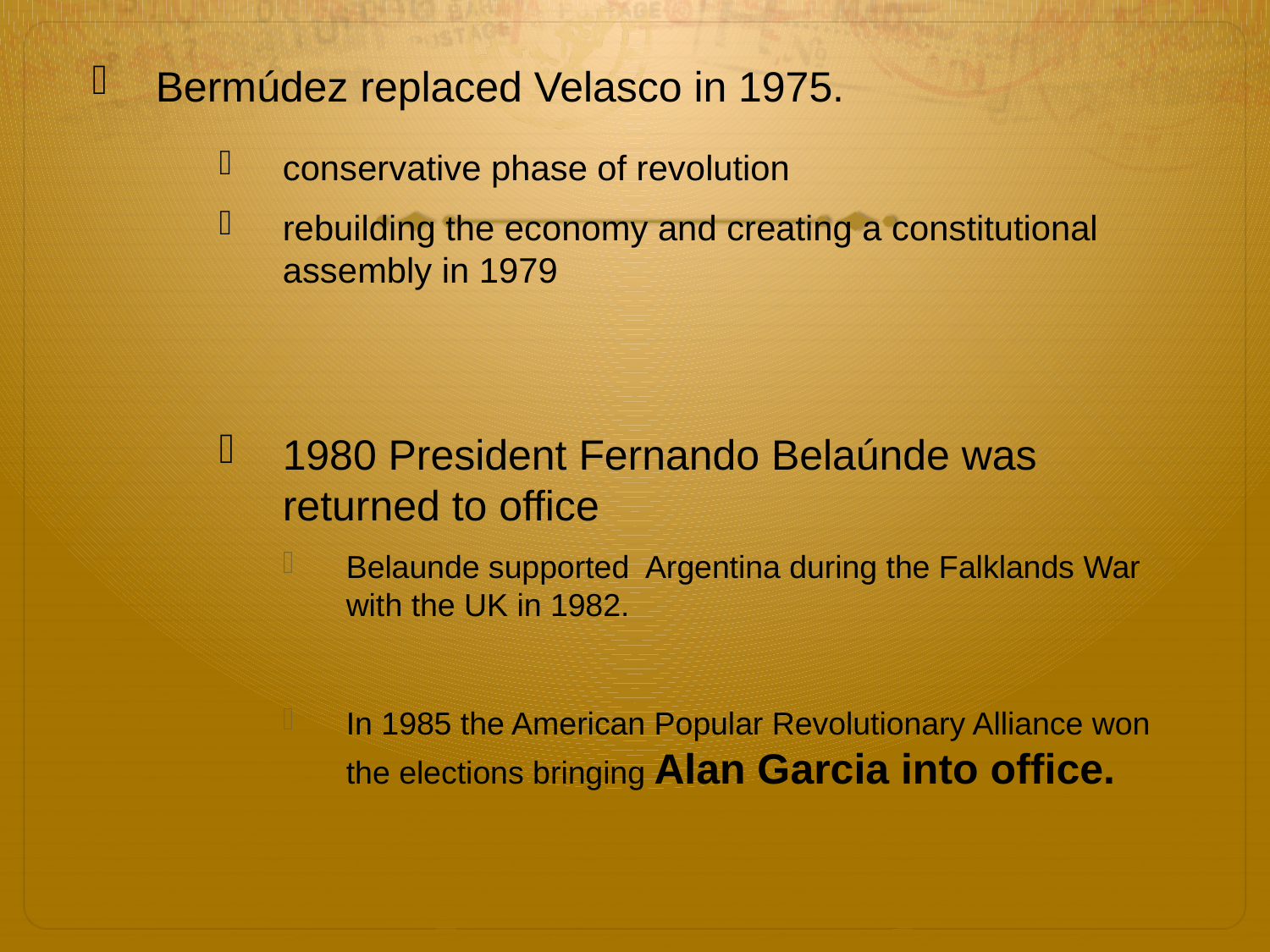

Bermúdez replaced Velasco in 1975.
conservative phase of revolution
rebuilding the economy and creating a constitutional assembly in 1979

1980 President Fernando Belaúnde was returned to office
Belaunde supported  Argentina during the Falklands War with the UK in 1982.

In 1985 the American Popular Revolutionary Alliance won the elections bringing Alan Garcia into office.